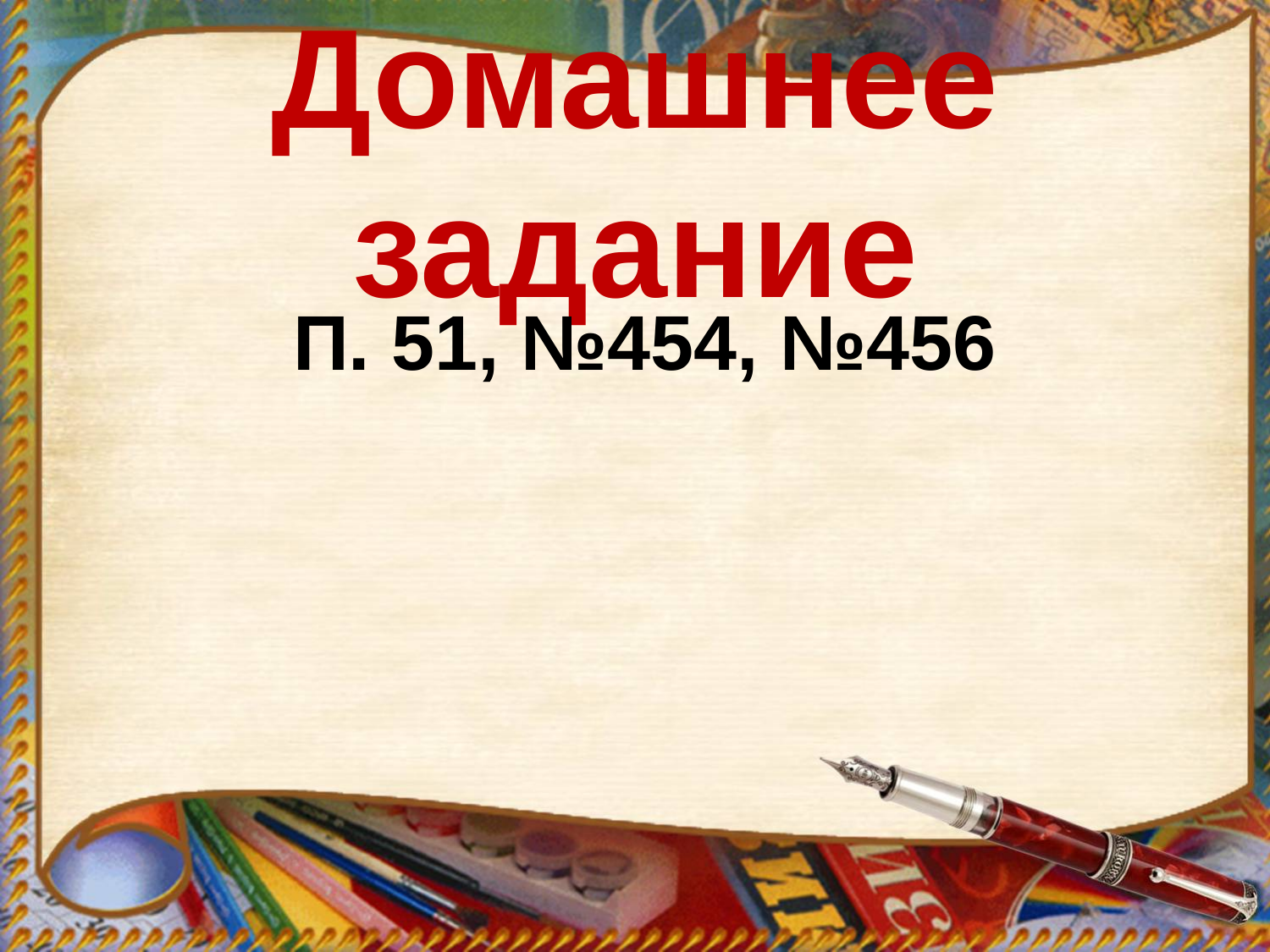

# Домашнее задание
П. 51, №454, №456